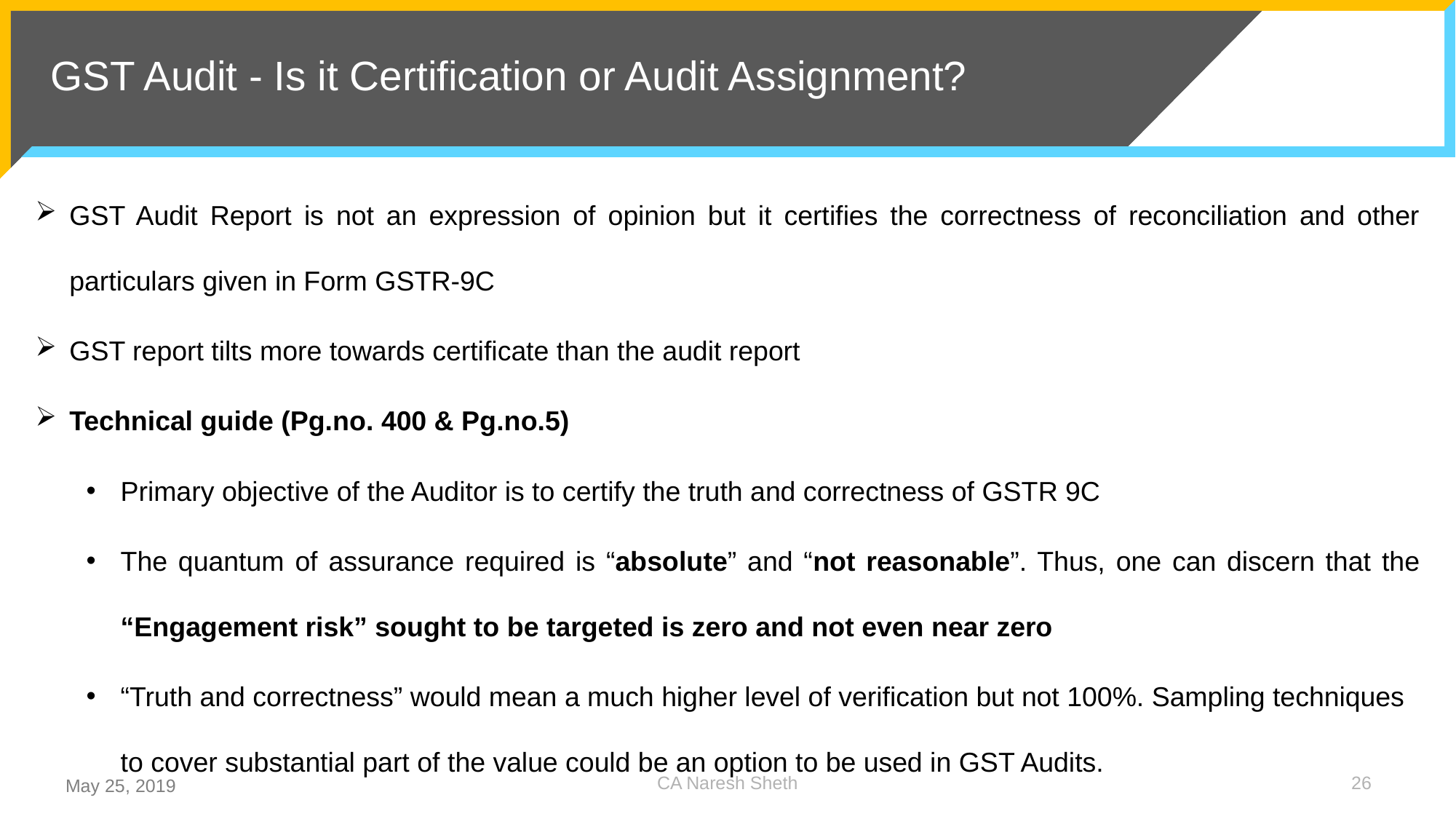

# GST Audit - Is it Certification or Audit Assignment?
GST Audit Report is not an expression of opinion but it certifies the correctness of reconciliation and other particulars given in Form GSTR-9C
GST report tilts more towards certificate than the audit report
Technical guide (Pg.no. 400 & Pg.no.5)
Primary objective of the Auditor is to certify the truth and correctness of GSTR 9C
The quantum of assurance required is “absolute” and “not reasonable”. Thus, one can discern that the “Engagement risk” sought to be targeted is zero and not even near zero
“Truth and correctness” would mean a much higher level of verification but not 100%. Sampling techniques   to cover substantial part of the value could be an option to be used in GST Audits.
CA Naresh Sheth
26
May 25, 2019